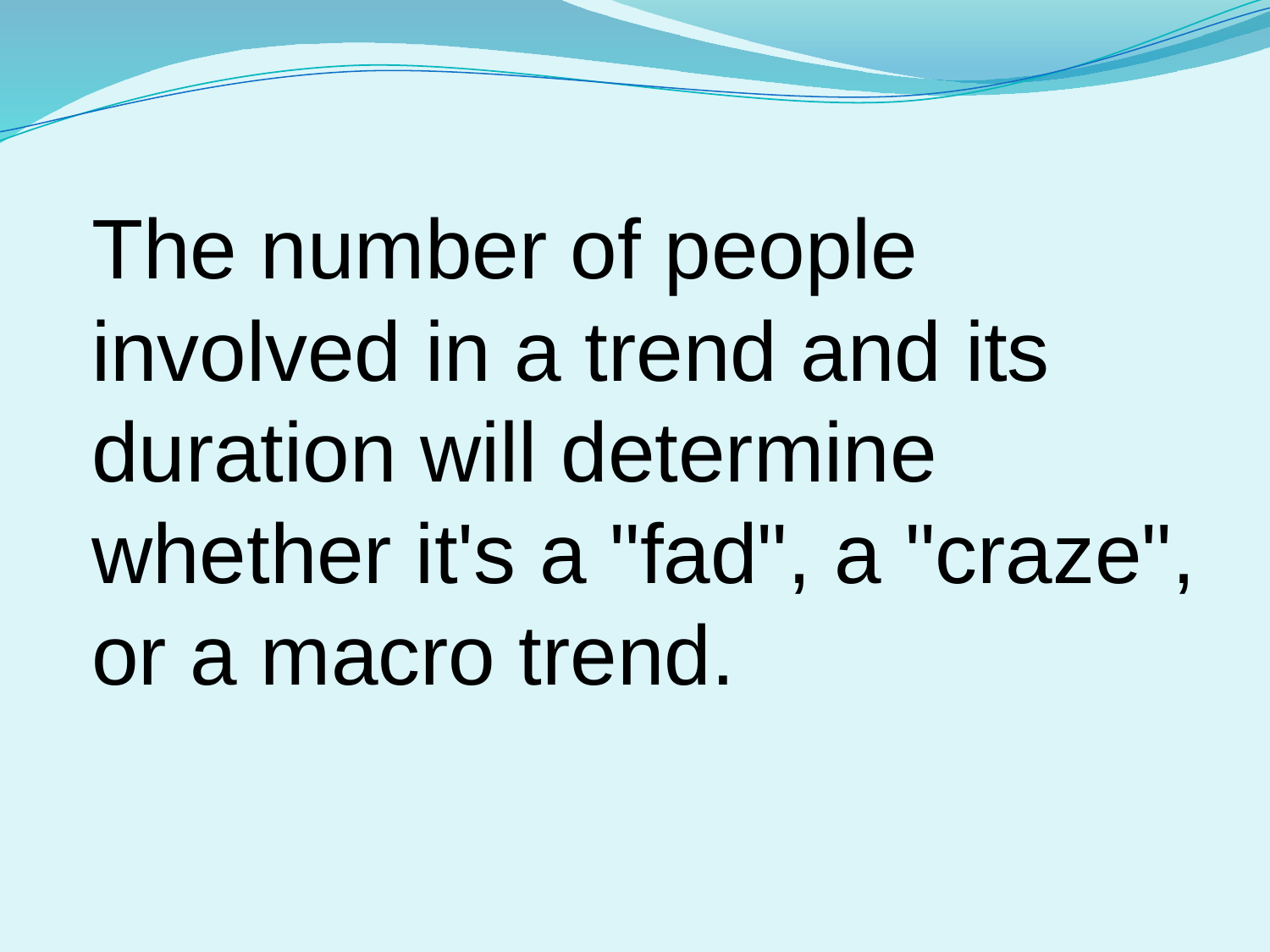

The number of people involved in a trend and its duration will determine whether it's a "fad", a "craze", or a macro trend.